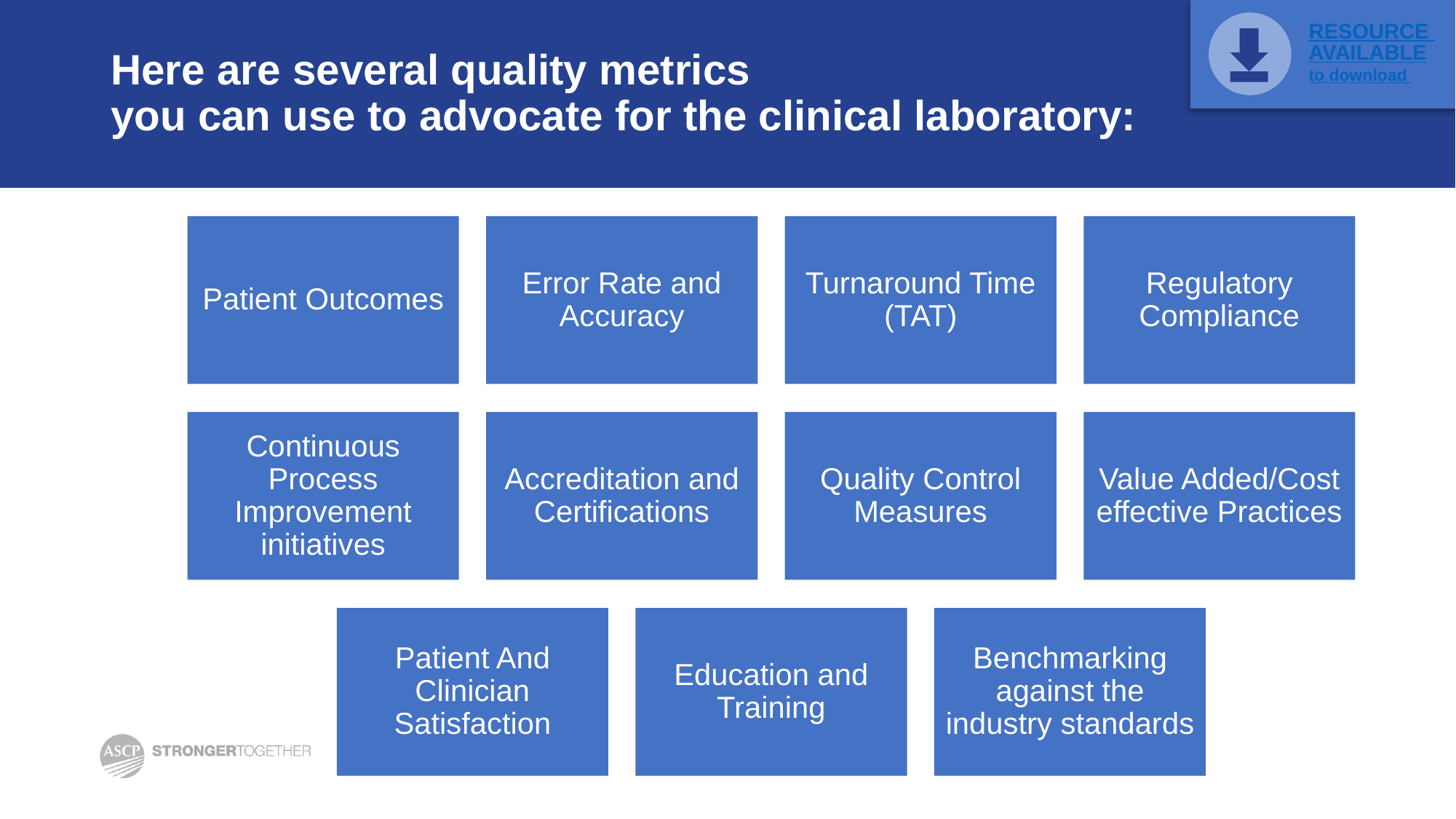

RESOURCE AVAILABLE
to download
# Here are several quality metrics you can use to advocate for the clinical laboratory:

Patient Outcomes

Error Rate and Accuracy

Turnaround Time (TAT)

Regulatory Compliance

Continuous Process Improvement initiatives

Accreditation and Certifications

Quality Control Measures

Value Added/Cost effective Practices

Patient And Clinician Satisfaction

Education and Training

Benchmarking against the industry standards